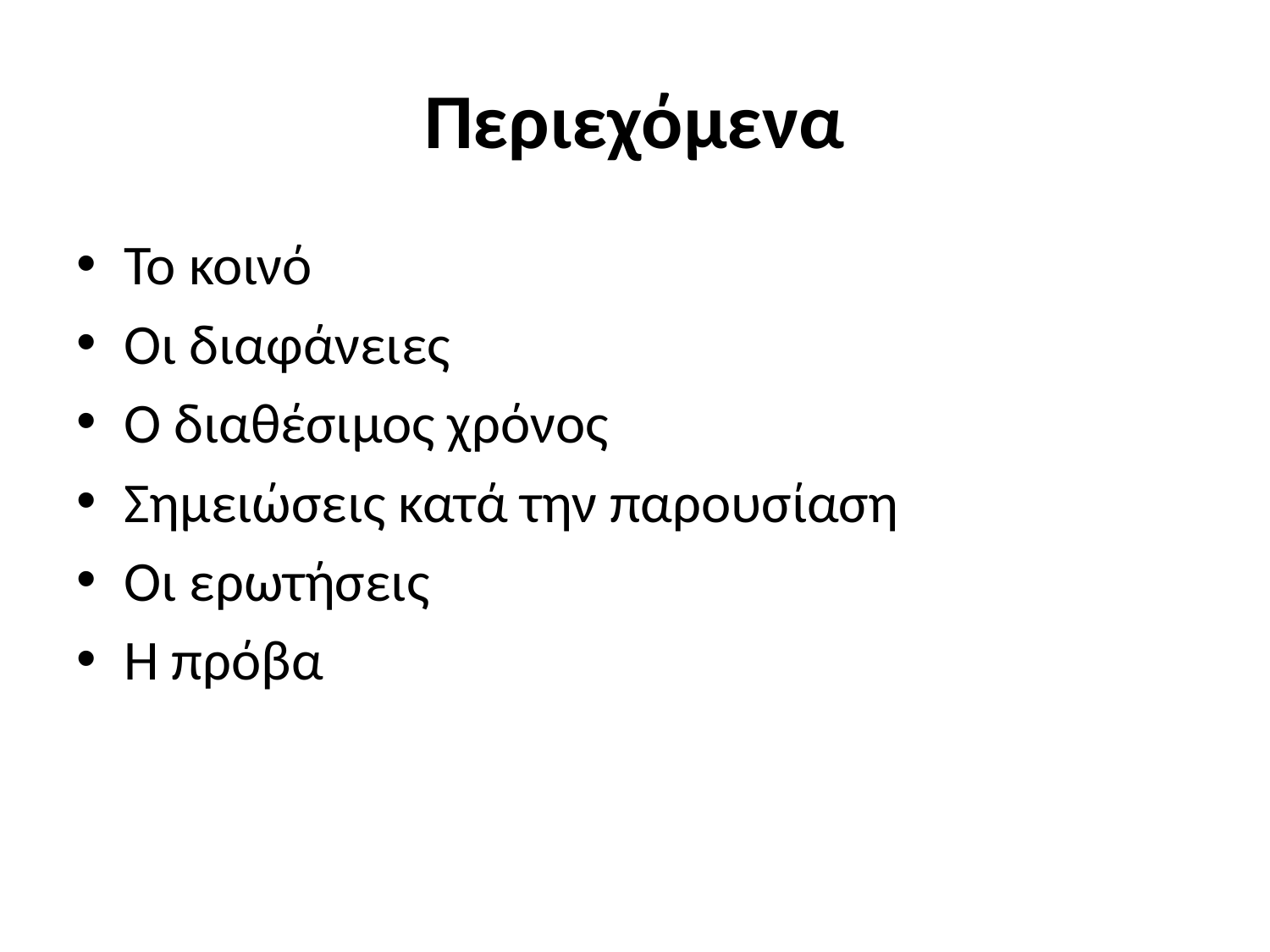

# Περιεχόμενα
Το κοινό
Οι διαφάνειες
O διαθέσιμος χρόνος
Σημειώσεις κατά την παρουσίαση
Οι ερωτήσεις
Η πρόβα